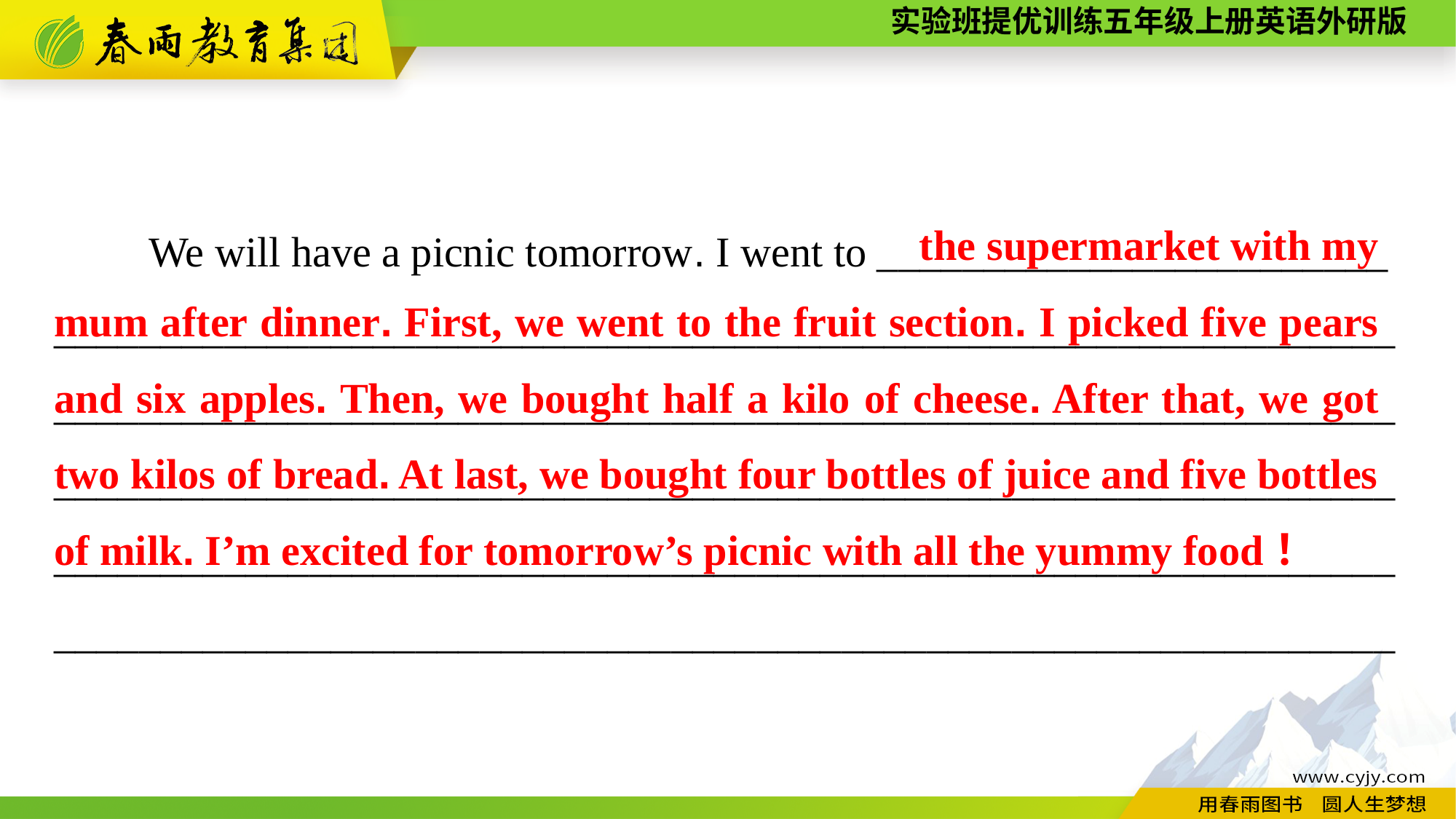

the supermarket with my mum after dinner. First, we went to the fruit section. I picked five pears and six apples. Then, we bought half a kilo of cheese. After that, we got two kilos of bread. At last, we bought four bottles of juice and five bottles of milk. I’m excited for tomorrow’s picnic with all the yummy food！
　　We will have a picnic tomorrow. I went to ________________________
___________________________________________________________________________________________________________________________________________________________________________________________________________________________________________________________________________________________________________________________